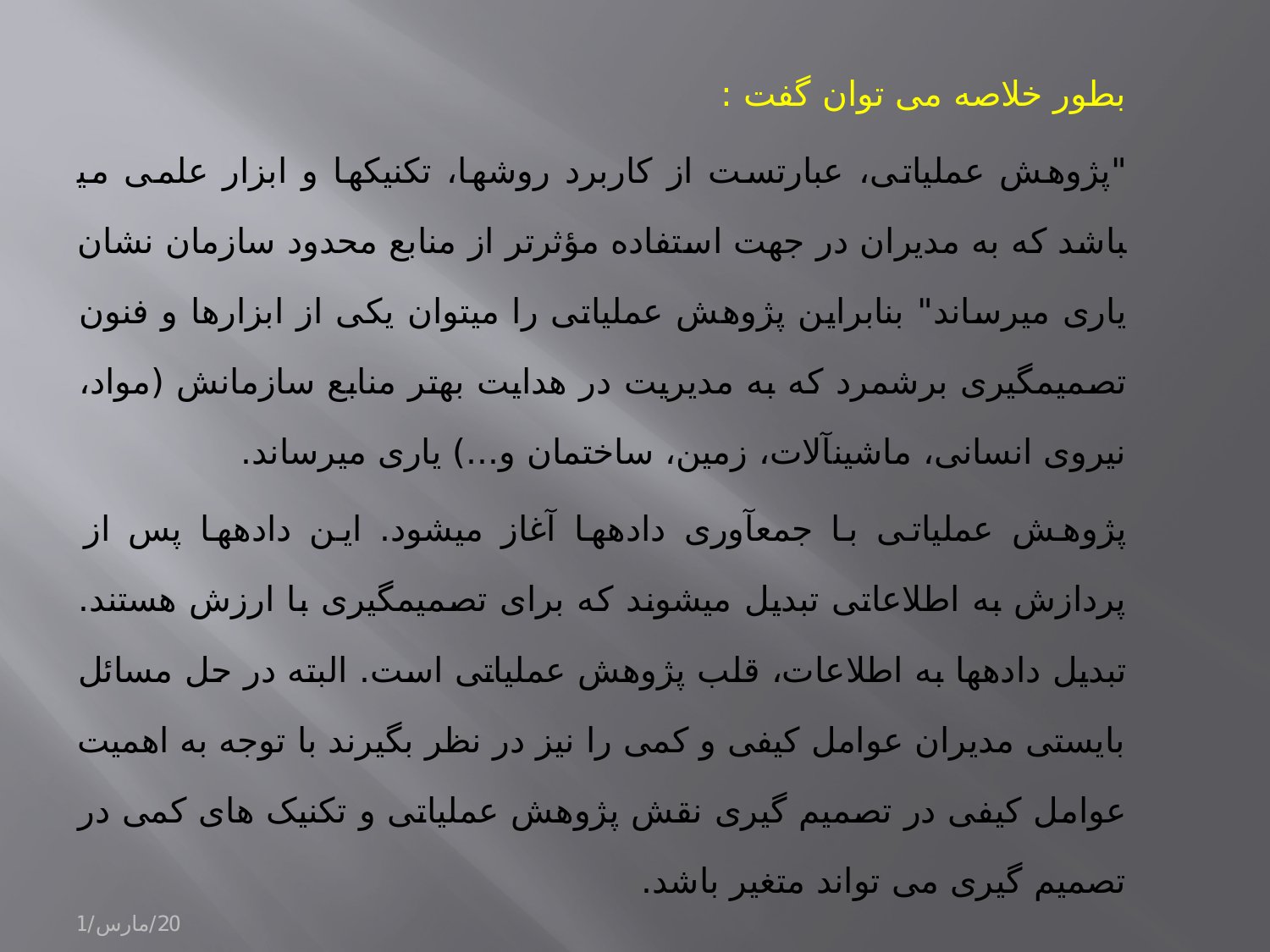

بطور خلاصه می توان گفت :
"پژوهش عملیاتی، عبارتست از کاربرد روش­ها، تکنیک­ها و ابزار علمی می­باشد که به مدیران در جهت استفاده مؤثرتر از منابع محدود سازمان نشان یاری می­رساند" بنابراین پژوهش عملیاتی را می­توان یکی از ابزارها و فنون تصمیم­گیری برشمرد که به مدیریت در هدایت بهتر منابع سازمانش (مواد، نیروی انسانی، ماشین­آلات، زمین، ساختمان و...) یاری می­رساند.
پژوهش عملیاتی با جمع­آوری داده­ها آغاز می­شود. این داده­ها پس از پردازش به اطلاعاتی تبدیل می­شوند که برای تصمیم­گیری با ارزش هستند. تبدیل داده­ها به اطلاعات، قلب پژوهش عملیاتی است. البته در حل مسائل بایستی مدیران عوامل کیفی و کمی را نیز در نظر بگیرند با توجه به اهمیت عوامل کیفی در تصمیم گیری نقش پژوهش عملیاتی و تکنیک های کمی در تصمیم گیری می تواند متغیر باشد.

20/مارس/1